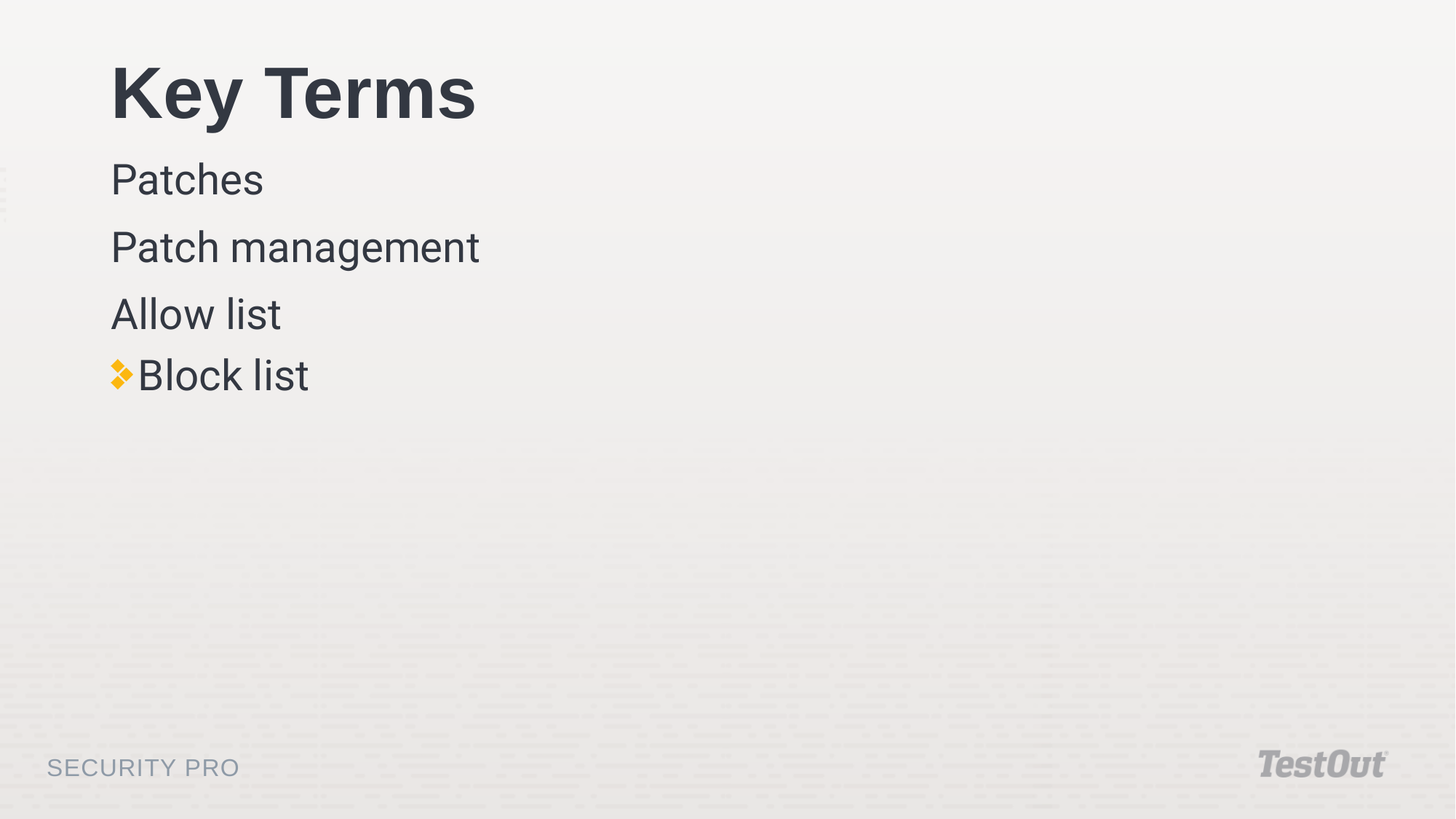

# Key Terms
Patches
Patch management
Allow list
Block list
Security Pro